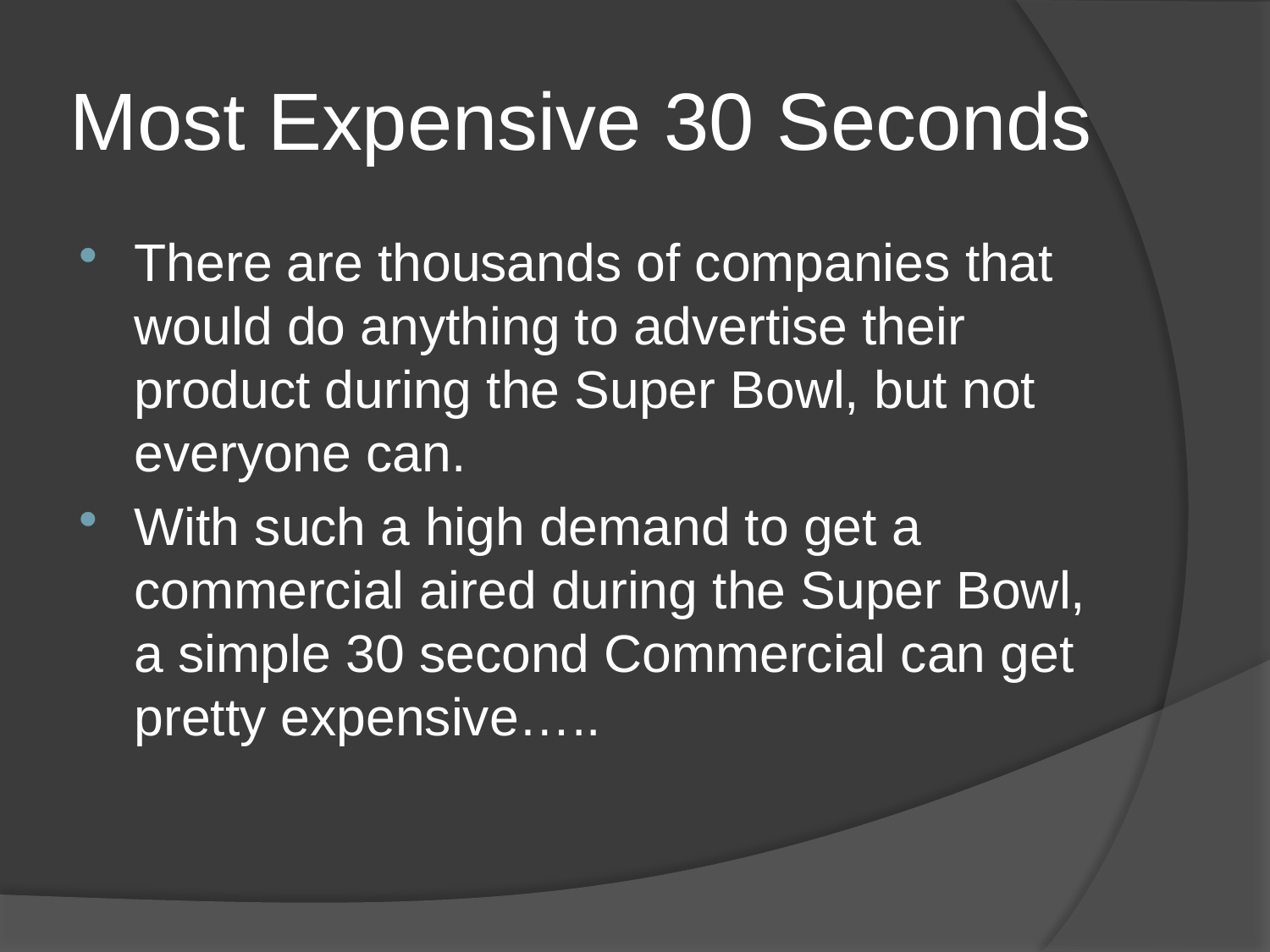

# Most Expensive 30 Seconds
There are thousands of companies that would do anything to advertise their product during the Super Bowl, but not everyone can.
With such a high demand to get a commercial aired during the Super Bowl, a simple 30 second Commercial can get pretty expensive…..